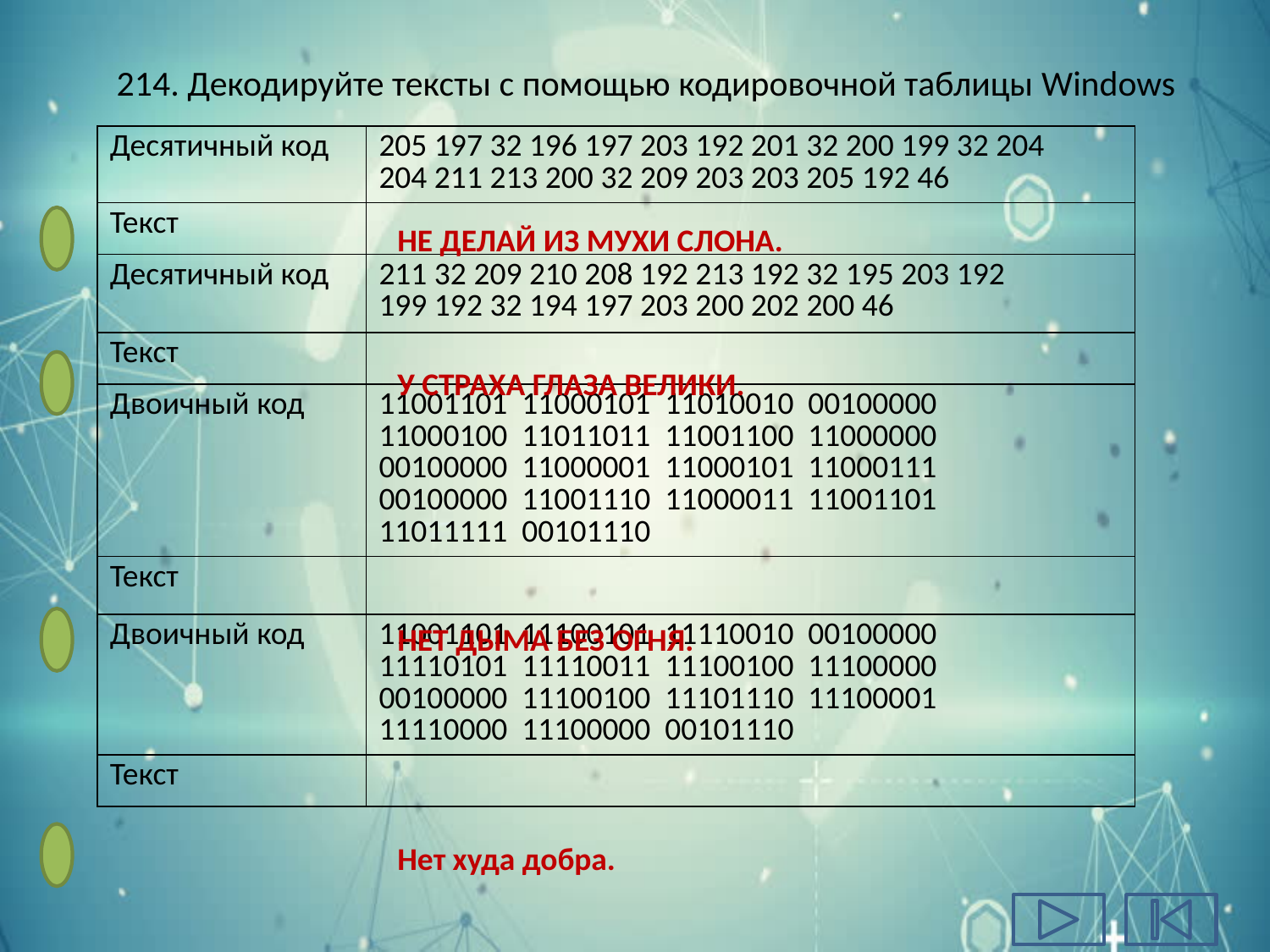

# 214. Декодируйте тексты с помощью кодировочной таблицы Windows
| Десятичный код | 205 197 32 196 197 203 192 201 32 200 199 32 204 204 211 213 200 32 209 203 203 205 192 46 |
| --- | --- |
| Текст |  |
| Десятичный код | 211 32 209 210 208 192 213 192 32 195 203 192 199 192 32 194 197 203 200 202 200 46 |
| Текст |  |
| Двоичный код | 11001101 11000101 11010010 00100000 11000100 11011011 11001100 11000000 00100000 11000001 11000101 11000111 00100000 11001110 11000011 11001101 11011111 00101110 |
| Текст |  |
| Двоичный код | 11001101 11100101 11110010 00100000 11110101 11110011 11100100 11100000 00100000 11100100 11101110 11100001 11110000 11100000 00101110 |
| Текст |  |

НЕ ДЕЛАЙ ИЗ МУХИ СЛОНА.

У СТРАХА ГЛАЗА ВЕЛИКИ.

НЕТ ДЫМА БЕЗ ОГНЯ.

Нет худа добра.